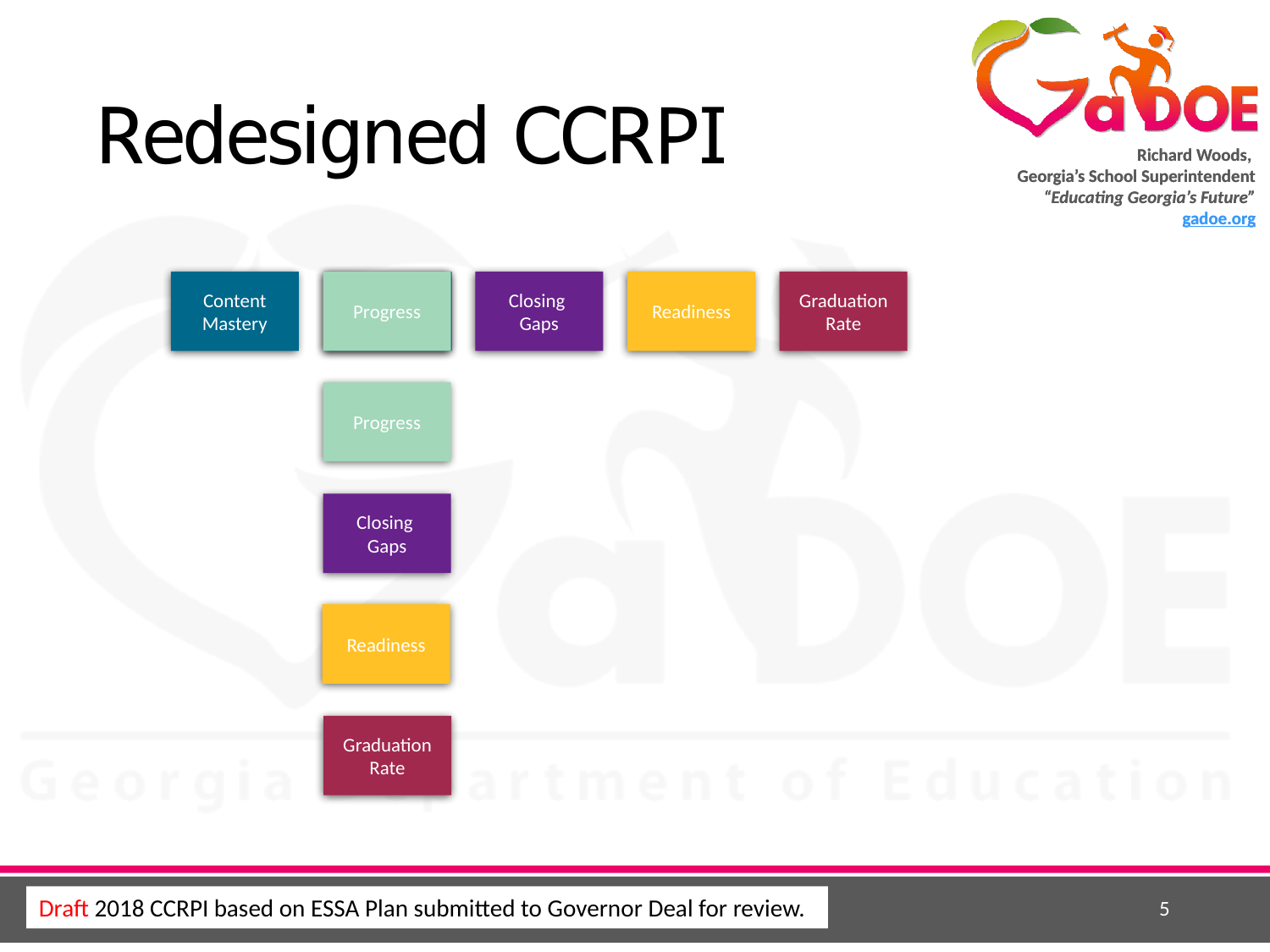

# Redesigned CCRPI
Progress
Closing
Gaps
Readiness
Graduation Rate
Content Mastery
Content Mastery
Progress
Closing
Gaps
Readiness
Graduation Rate
5
Draft 2018 CCRPI based on ESSA Plan submitted to Governor Deal for review.